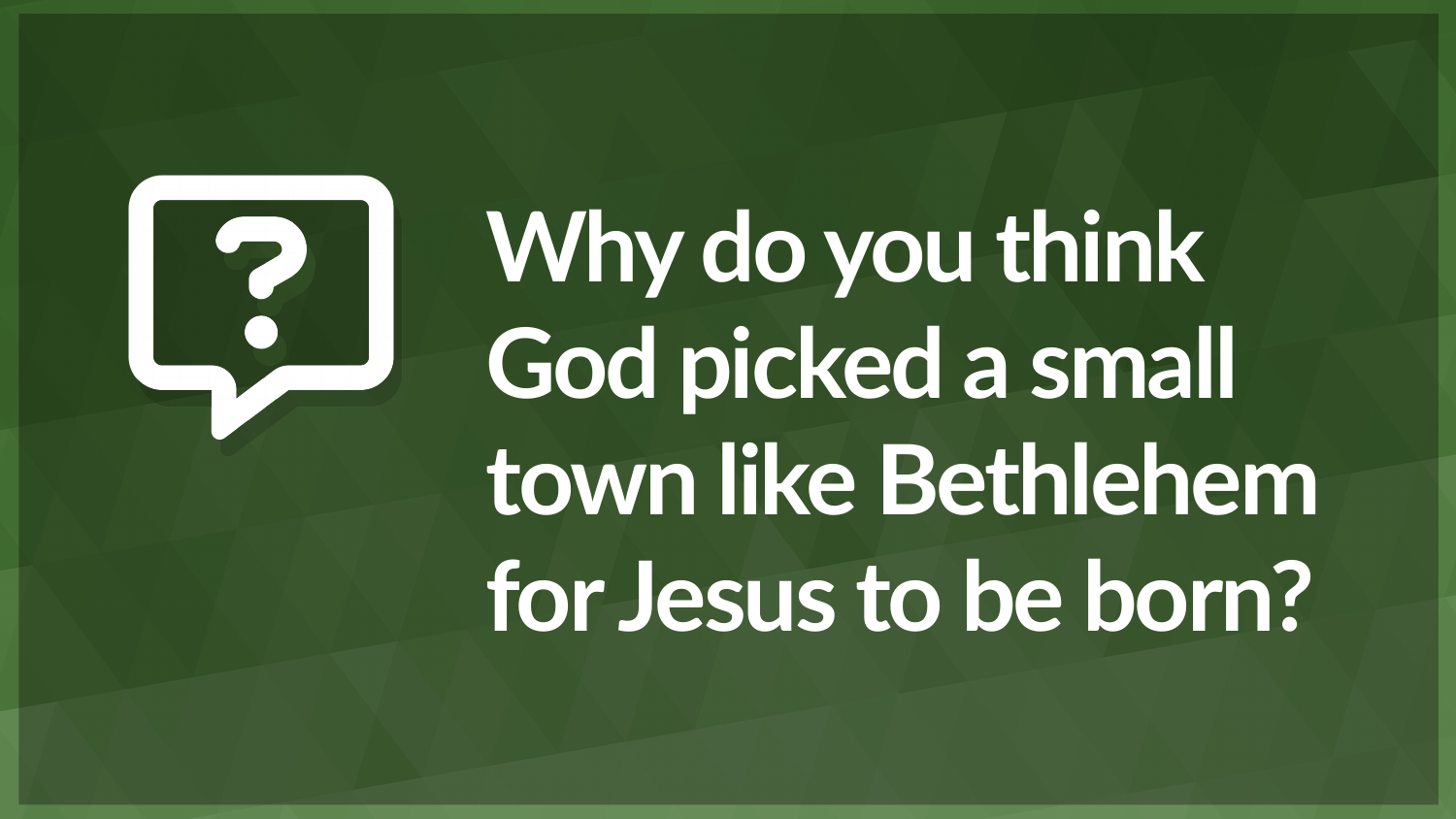

# Why do you think God picked a small town like Bethlehem for Jesus to be born?